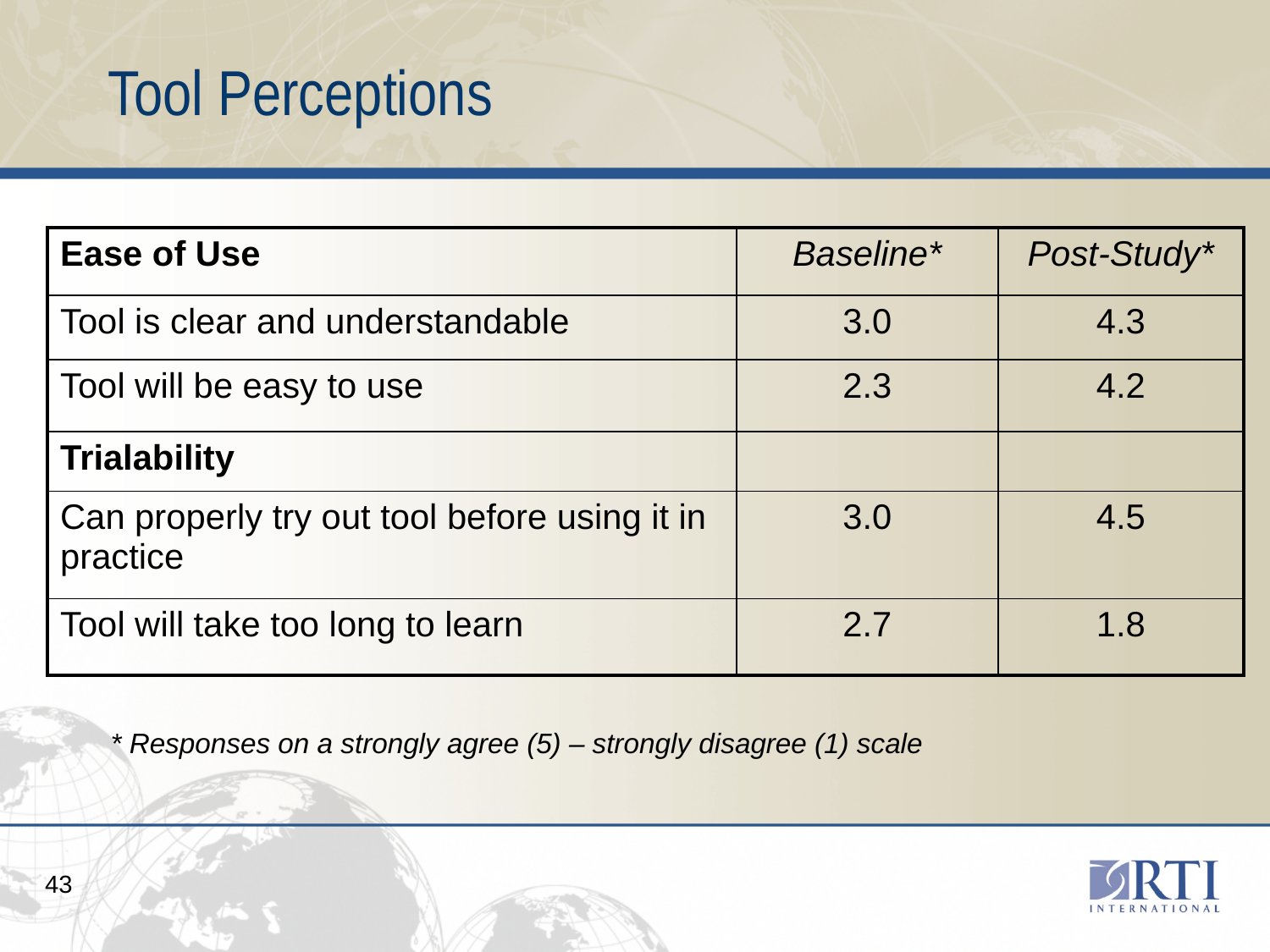

# Tool Perceptions
| Ease of Use | Baseline\* | Post-Study\* |
| --- | --- | --- |
| Tool is clear and understandable | 3.0 | 4.3 |
| Tool will be easy to use | 2.3 | 4.2 |
| Trialability |  |  |
| Can properly try out tool before using it in practice | 3.0 | 4.5 |
| Tool will take too long to learn | 2.7 | 1.8 |
* Responses on a strongly agree (5) – strongly disagree (1) scale

43